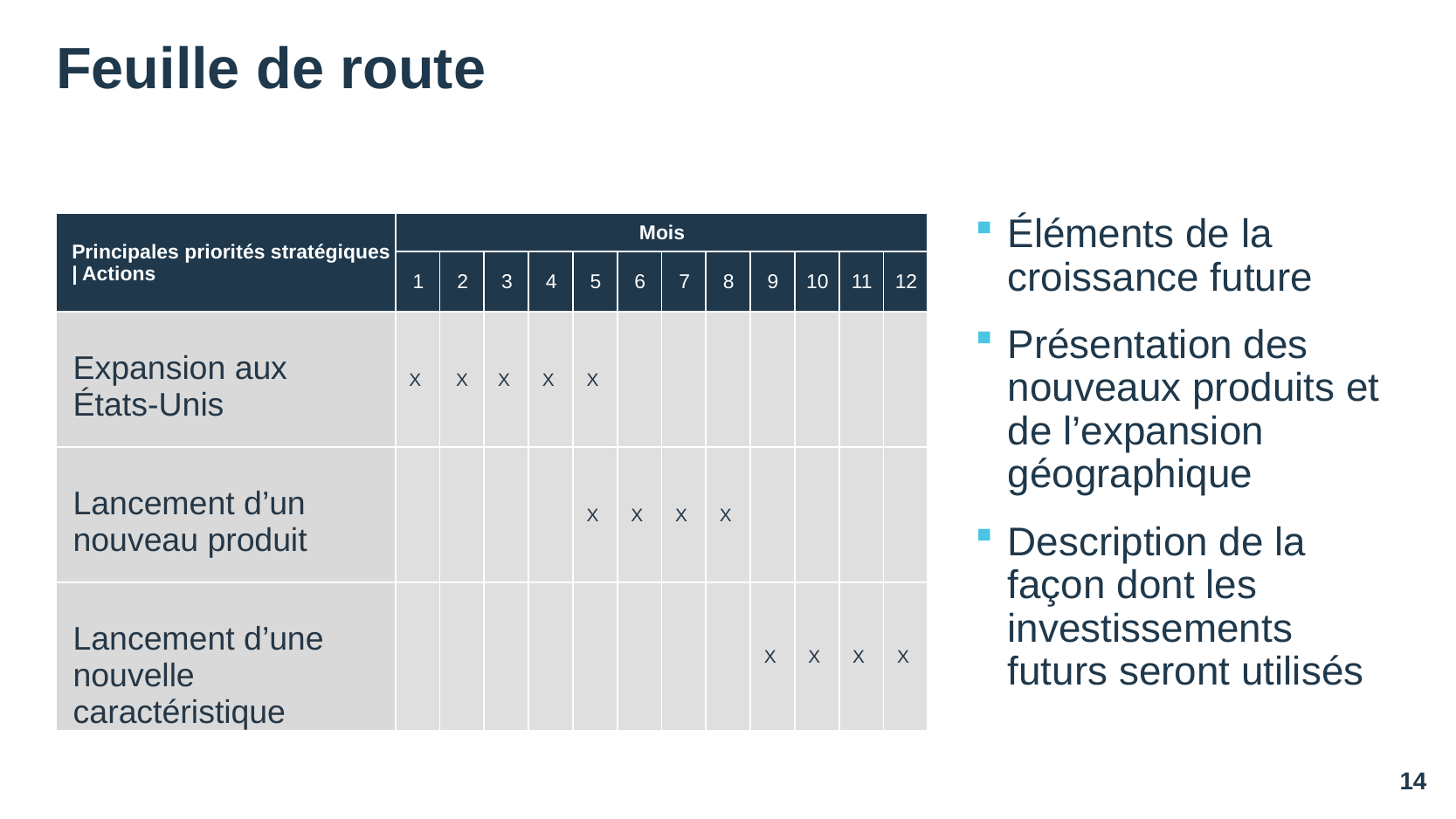

# Feuille de route
Éléments de la croissance future
Présentation des nouveaux produits et de l’expansion géographique
Description de la façon dont les investissements futurs seront utilisés
| Principales priorités stratégiques | Actions | Mois |  |  |  |  |  |  |  |  |  |  |  |
| --- | --- | --- | --- | --- | --- | --- | --- | --- | --- | --- | --- | --- |
|  | 1 | 2 | 3 | 4 | 5 | 6 | 7 | 8 | 9 | 10 | 11 | 12 |
| Expansion aux États-Unis | X | X | X | X | X |  |  |  |  |  |  |  |
| Lancement d’un nouveau produit |  |  |  |  | X | X | X | X |  |  |  |  |
| Lancement d’une nouvelle caractéristique |  |  |  |  |  |  |  |  | X | X | X | X |